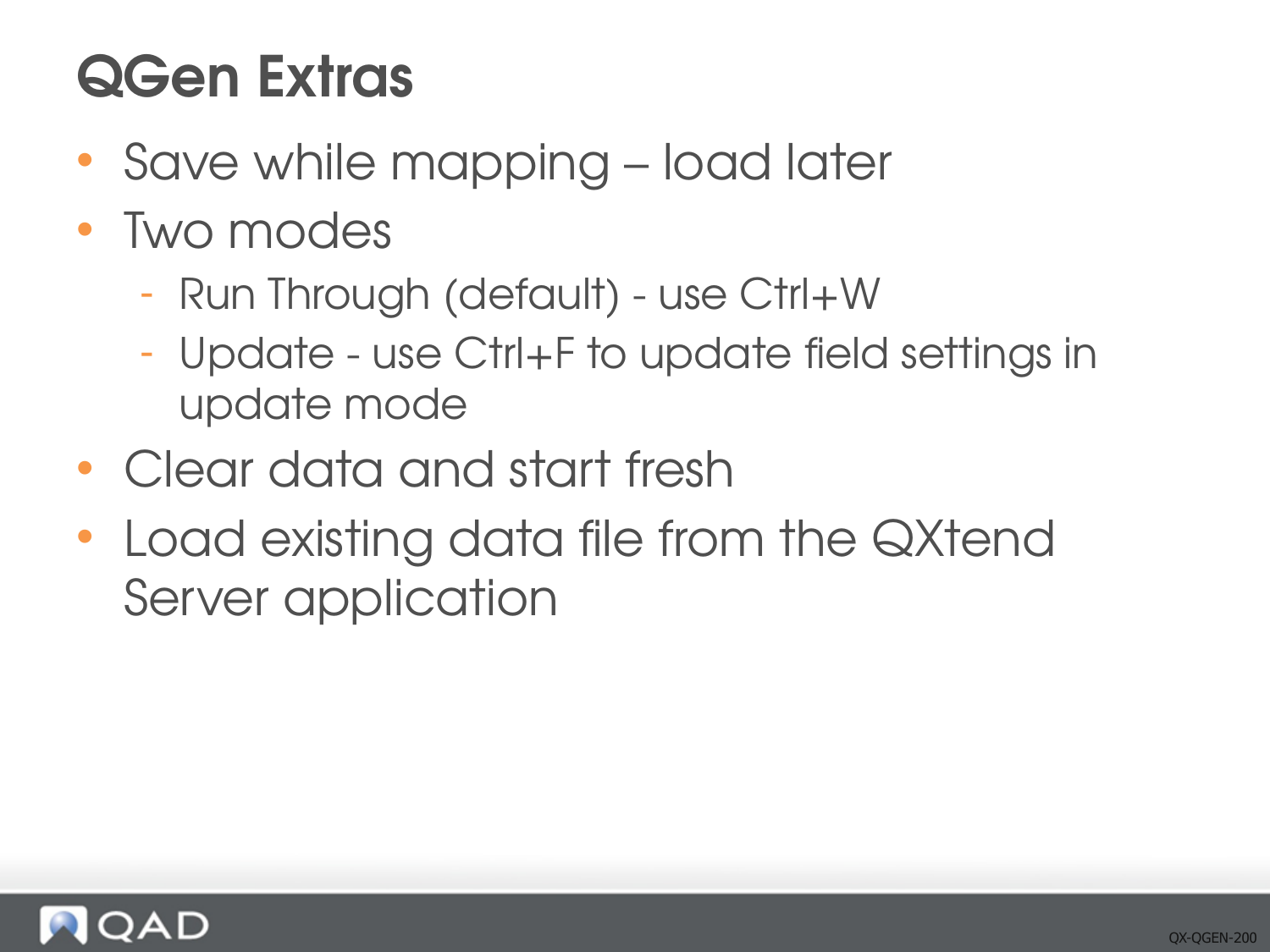

# QGen Extras
Save while mapping – load later
Two modes
Run Through (default) - use Ctrl+W
Update - use Ctrl+F to update field settings in update mode
Clear data and start fresh
Load existing data file from the QXtend Server application

QX-QGEN-200